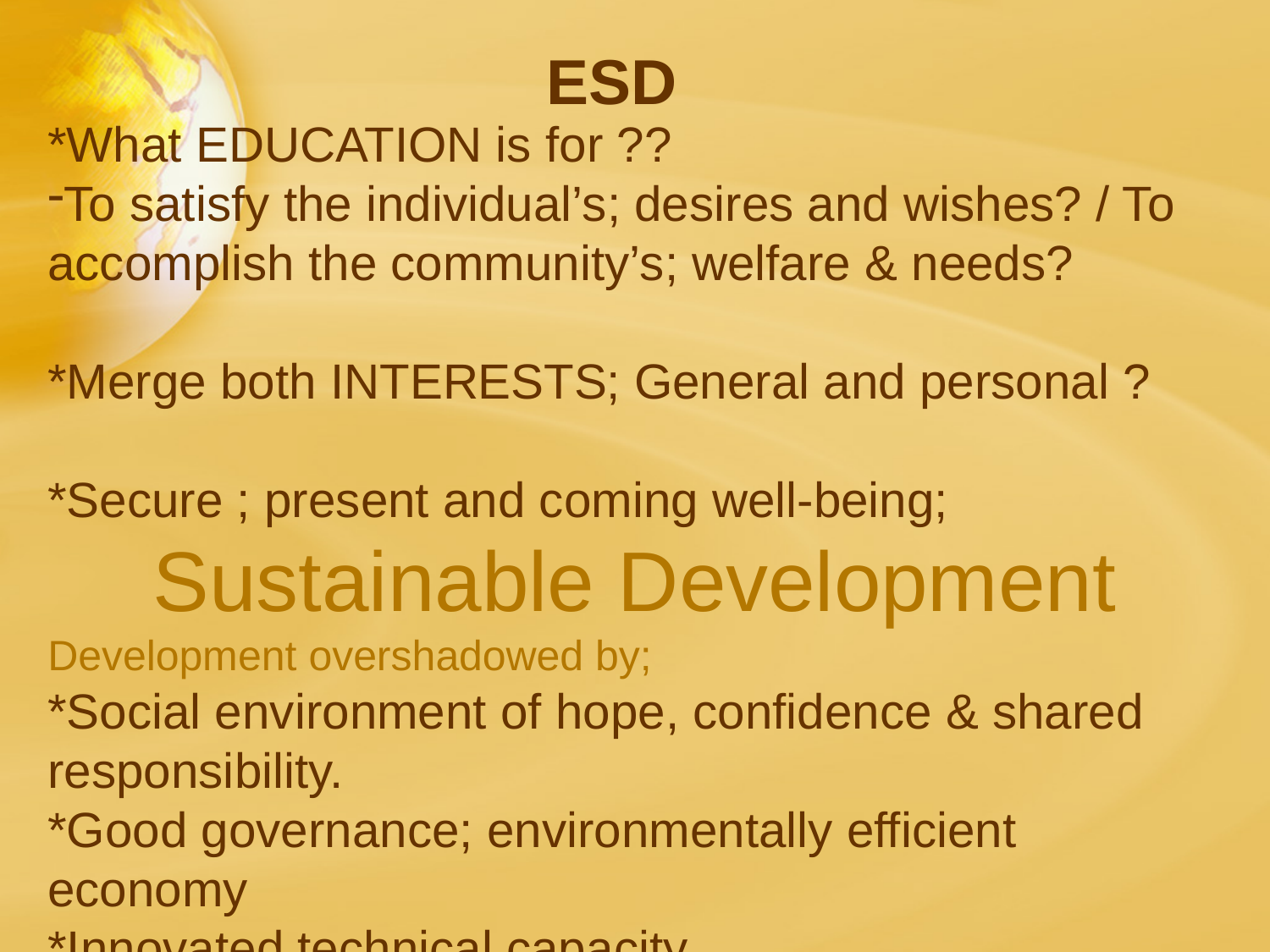

# ESD
*What EDUCATION is for ??
To satisfy the individual’s; desires and wishes? / To accomplish the community’s; welfare & needs?

*Merge both INTERESTS; General and personal ?

*Secure ; present and coming well-being;
Sustainable Development
Development overshadowed by;
*Social environment of hope, confidence & shared responsibility.
*Good governance; environmentally efficient economy
*Innovated technical capacity